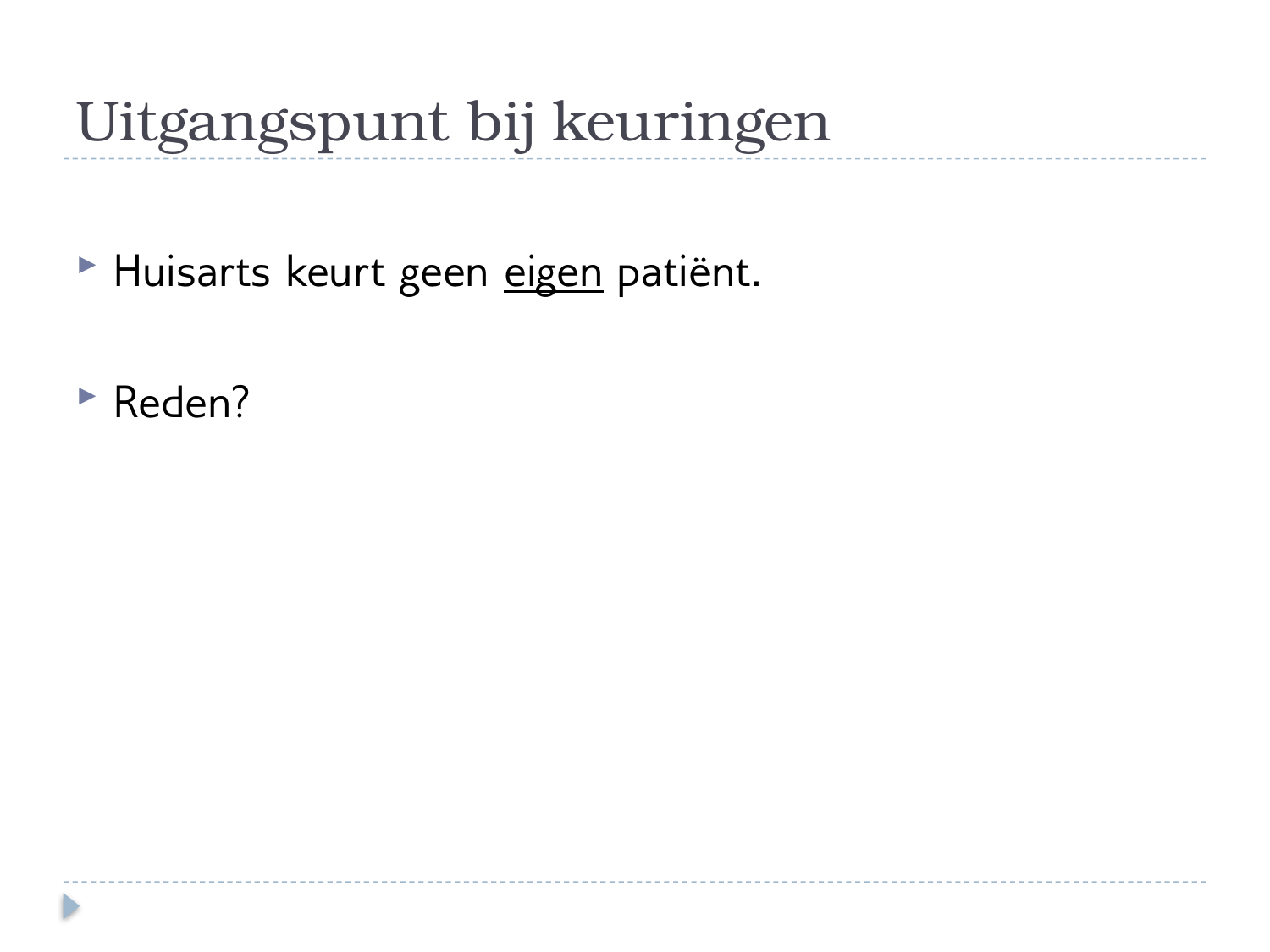

# Uitgangspunt bij keuringen

Huisarts keurt geen eigen patiënt.

Reden?